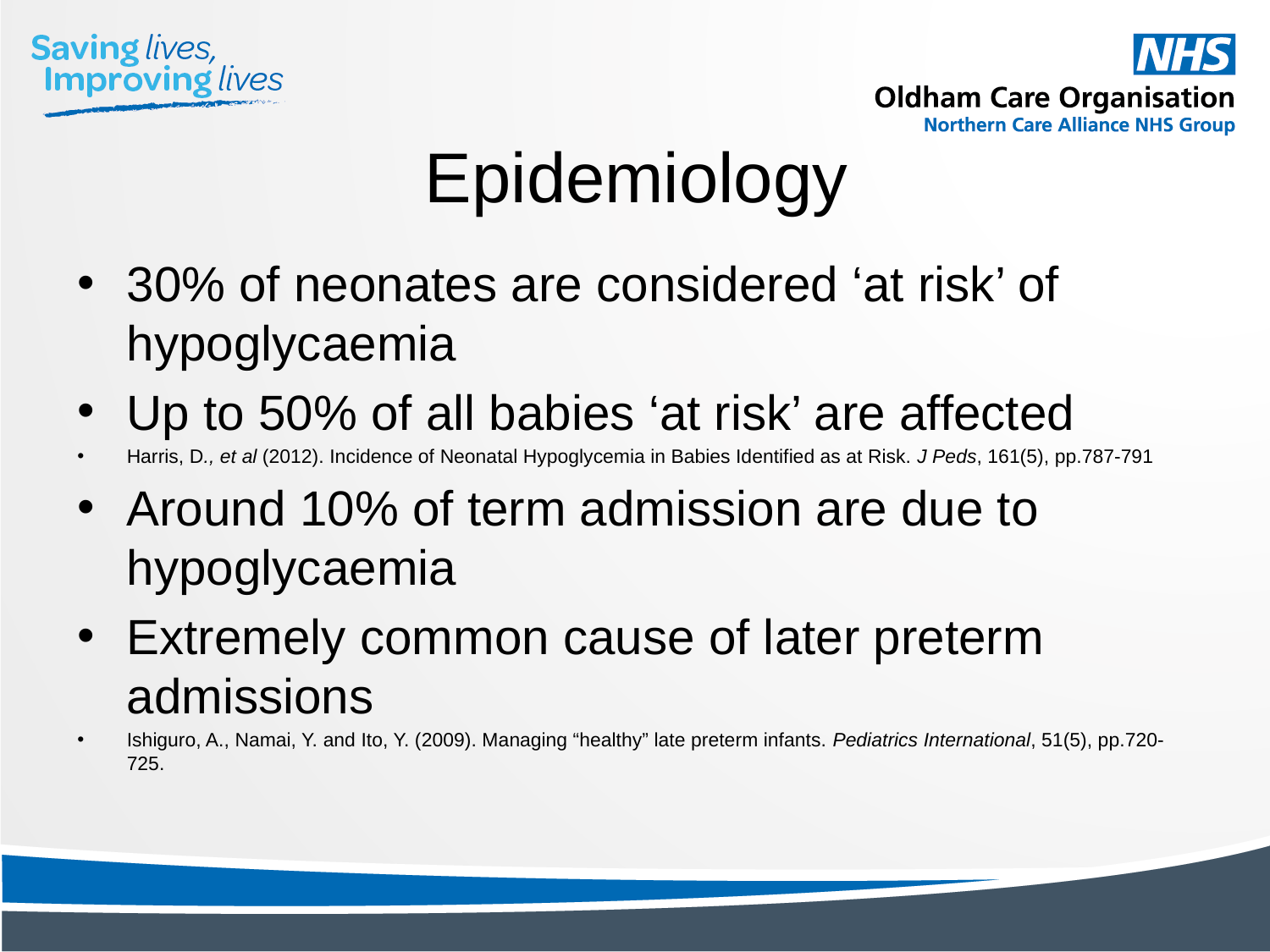

# Epidemiology
30% of neonates are considered ‘at risk’ of hypoglycaemia
Up to 50% of all babies ‘at risk’ are affected
Harris, D., et al (2012). Incidence of Neonatal Hypoglycemia in Babies Identified as at Risk. J Peds, 161(5), pp.787-791
Around 10% of term admission are due to hypoglycaemia
Extremely common cause of later preterm admissions
Ishiguro, A., Namai, Y. and Ito, Y. (2009). Managing “healthy” late preterm infants. Pediatrics International, 51(5), pp.720-725.